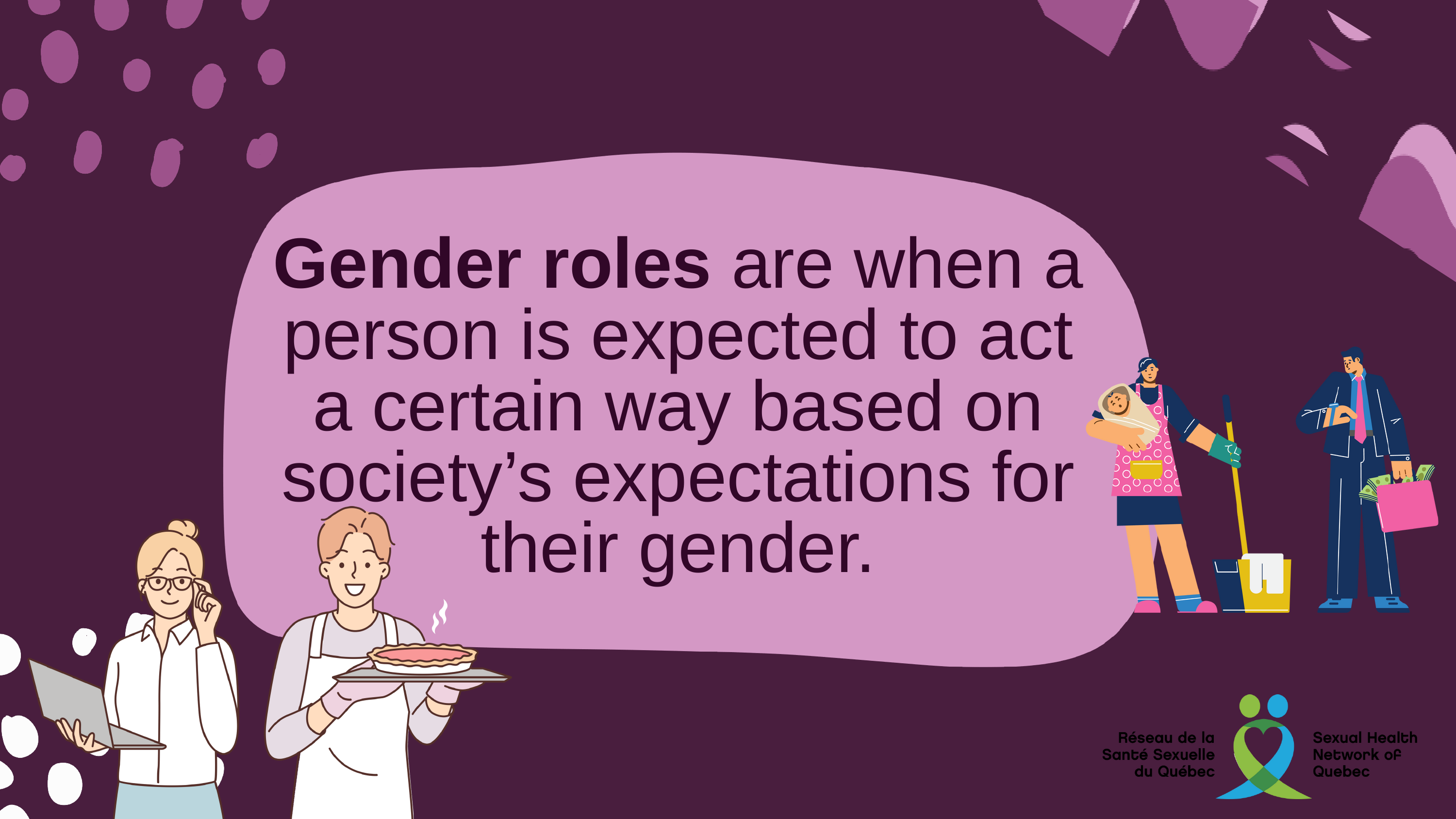

Gender roles are when a person is expected to act a certain way based on society’s expectations for their gender.